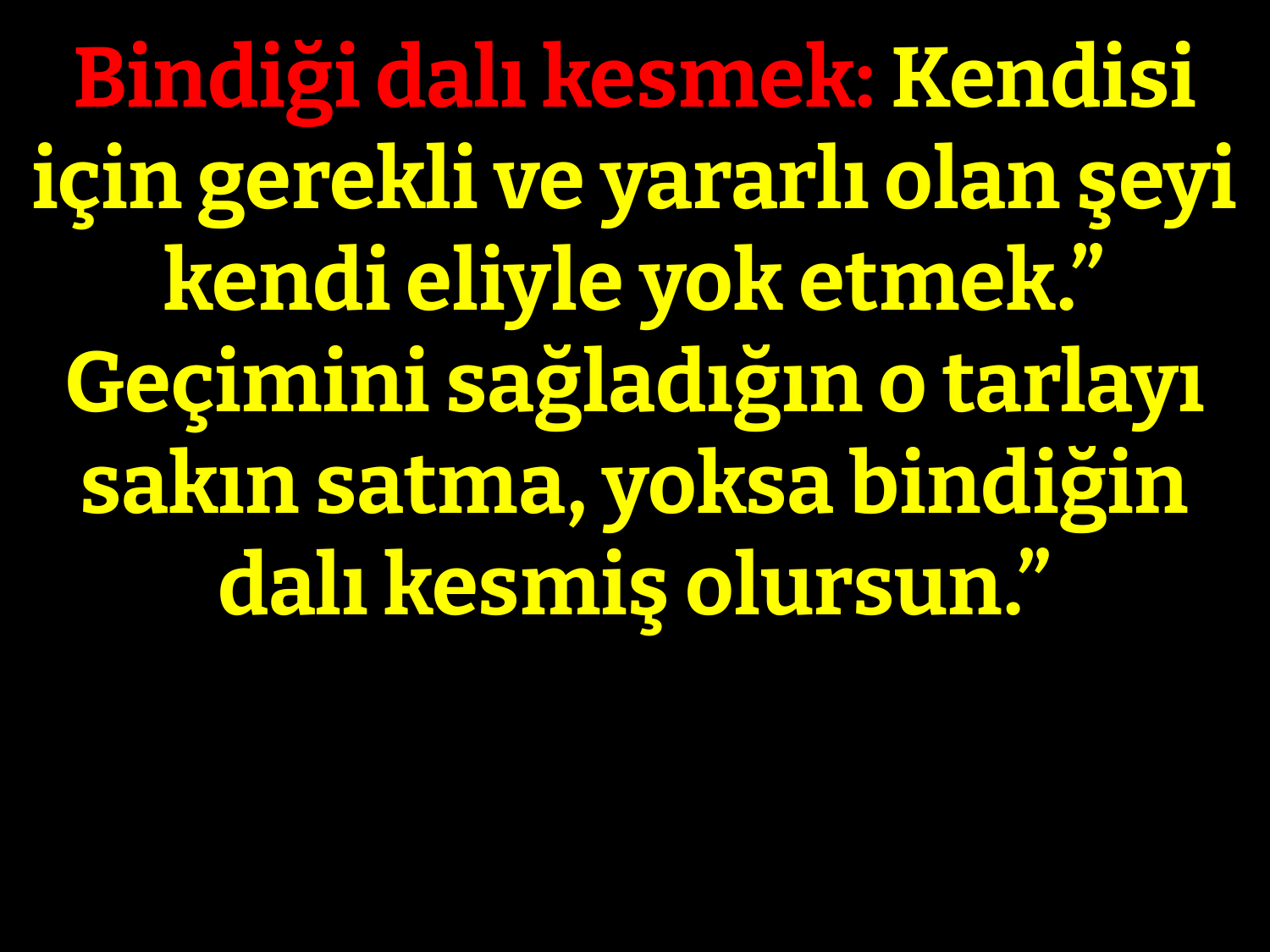

Bindiği dalı kesmek: Kendisi için gerekli ve yararlı olan şeyi kendi eliyle yok etmek.” Geçimini sağladığın o tarlayı sakın satma, yoksa bindiğin dalı kesmiş olursun.”
#